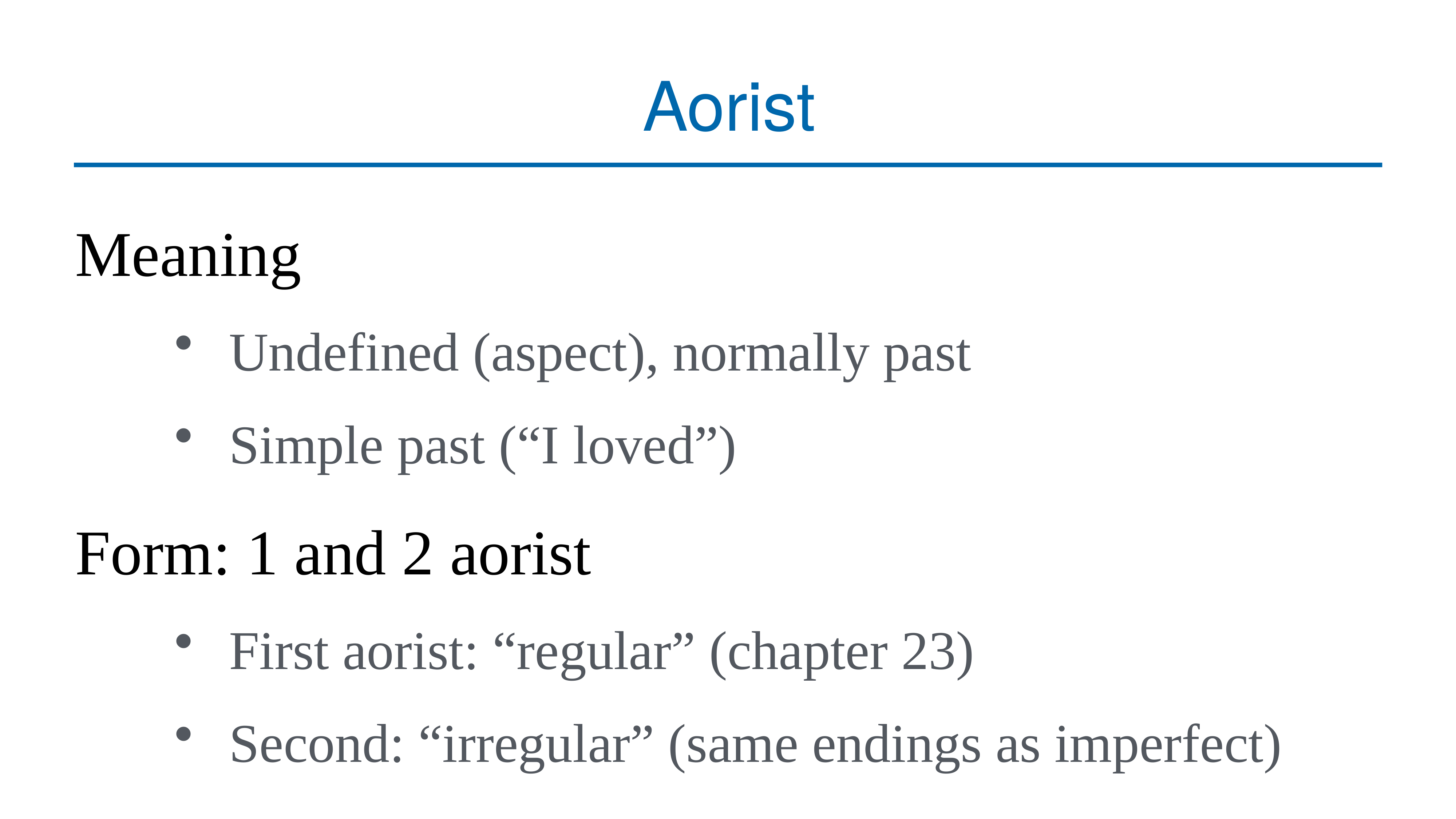

# Aorist
Meaning
Undefined (aspect), normally past
Simple past (“I loved”)
Form: 1 and 2 aorist
First aorist: “regular” (chapter 23)
Second: “irregular” (same endings as imperfect)